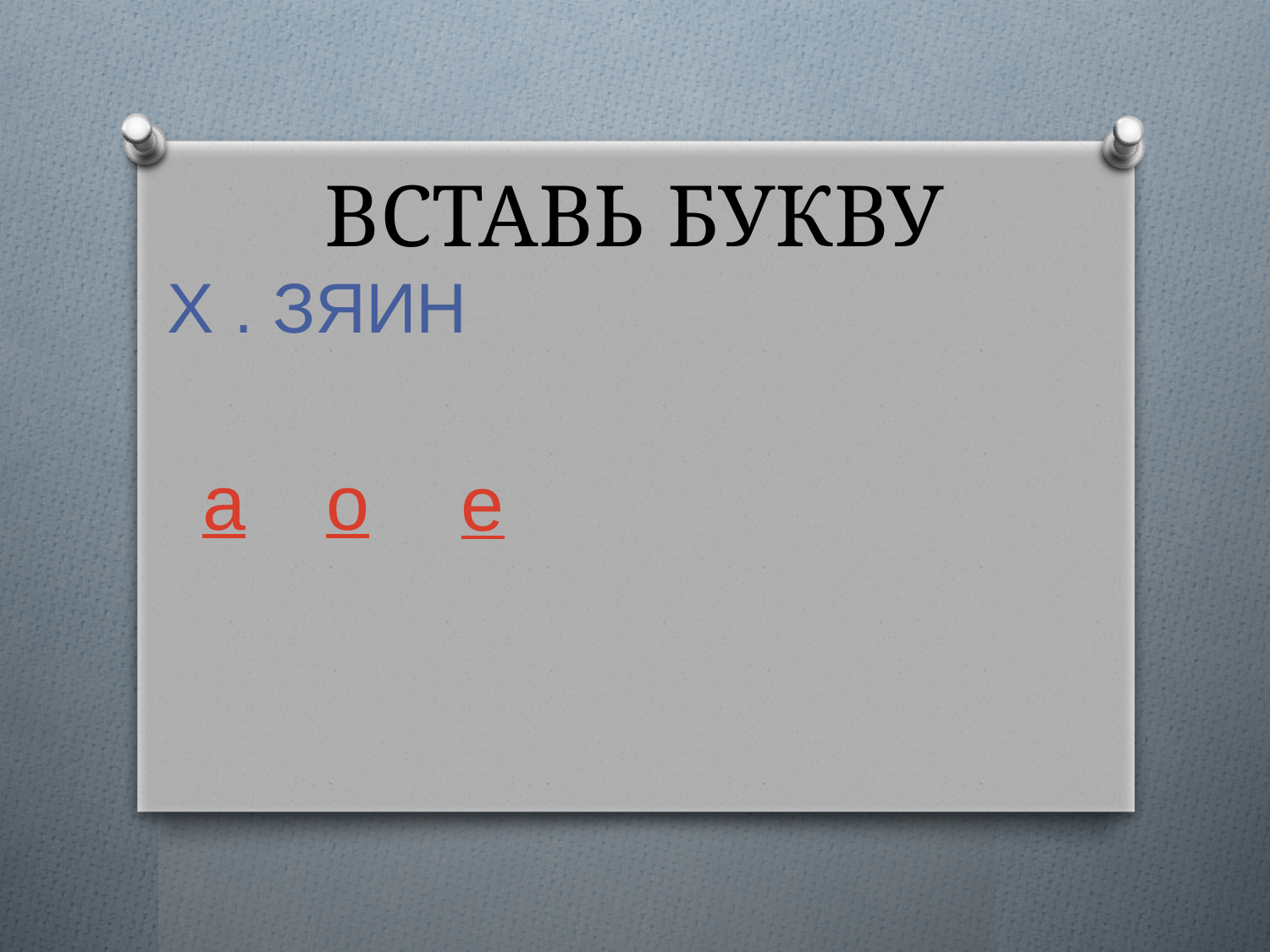

# ВСТАВЬ БУКВУ
Х . ЗЯИН
а
о
е